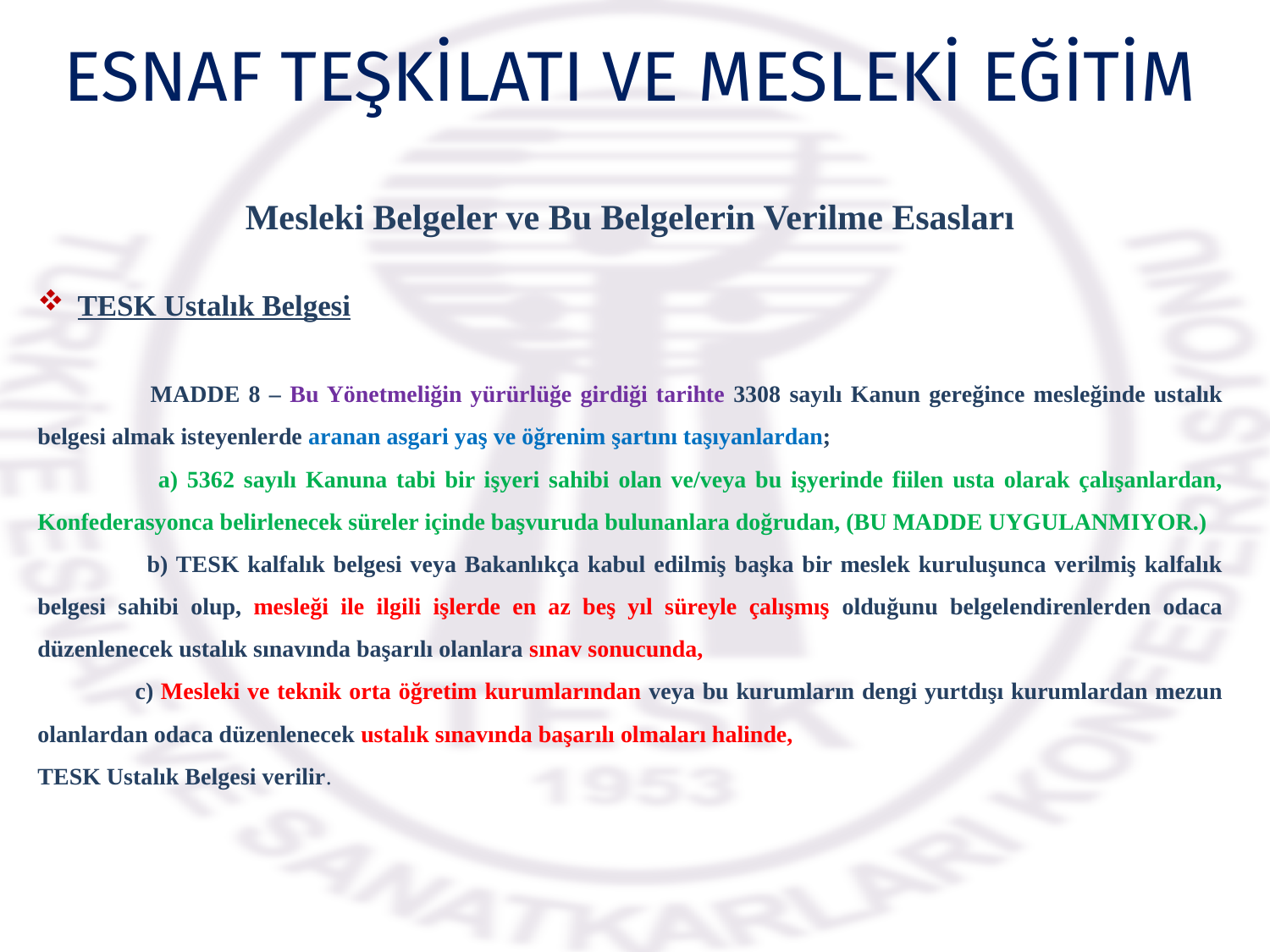

ESNAF TEŞKİLATI VE MESLEKİ EĞİTİM
Mesleki Belgeler ve Bu Belgelerin Verilme Esasları

TESK Ustalık Belgesi

             MADDE 8 – Bu Yönetmeliğin yürürlüğe girdiği tarihte 3308 sayılı Kanun gereğince mesleğinde ustalık belgesi almak isteyenlerde aranan asgari yaş ve öğrenim şartını taşıyanlardan;
             a) 5362 sayılı Kanuna tabi bir işyeri sahibi olan ve/veya bu işyerinde fiilen usta olarak çalışanlardan, Konfederasyonca belirlenecek süreler içinde başvuruda bulunanlara doğrudan, (BU MADDE UYGULANMIYOR.)
             b) TESK kalfalık belgesi veya Bakanlıkça kabul edilmiş başka bir meslek kuruluşunca verilmiş kalfalık belgesi sahibi olup, mesleği ile ilgili işlerde en az beş yıl süreyle çalışmış olduğunu belgelendirenlerden odaca düzenlenecek ustalık sınavında başarılı olanlara sınav sonucunda,
             c) Mesleki ve teknik orta öğretim kurumlarından veya bu kurumların dengi yurtdışı kurumlardan mezun olanlardan odaca düzenlenecek ustalık sınavında başarılı olmaları halinde,
TESK Ustalık Belgesi verilir.